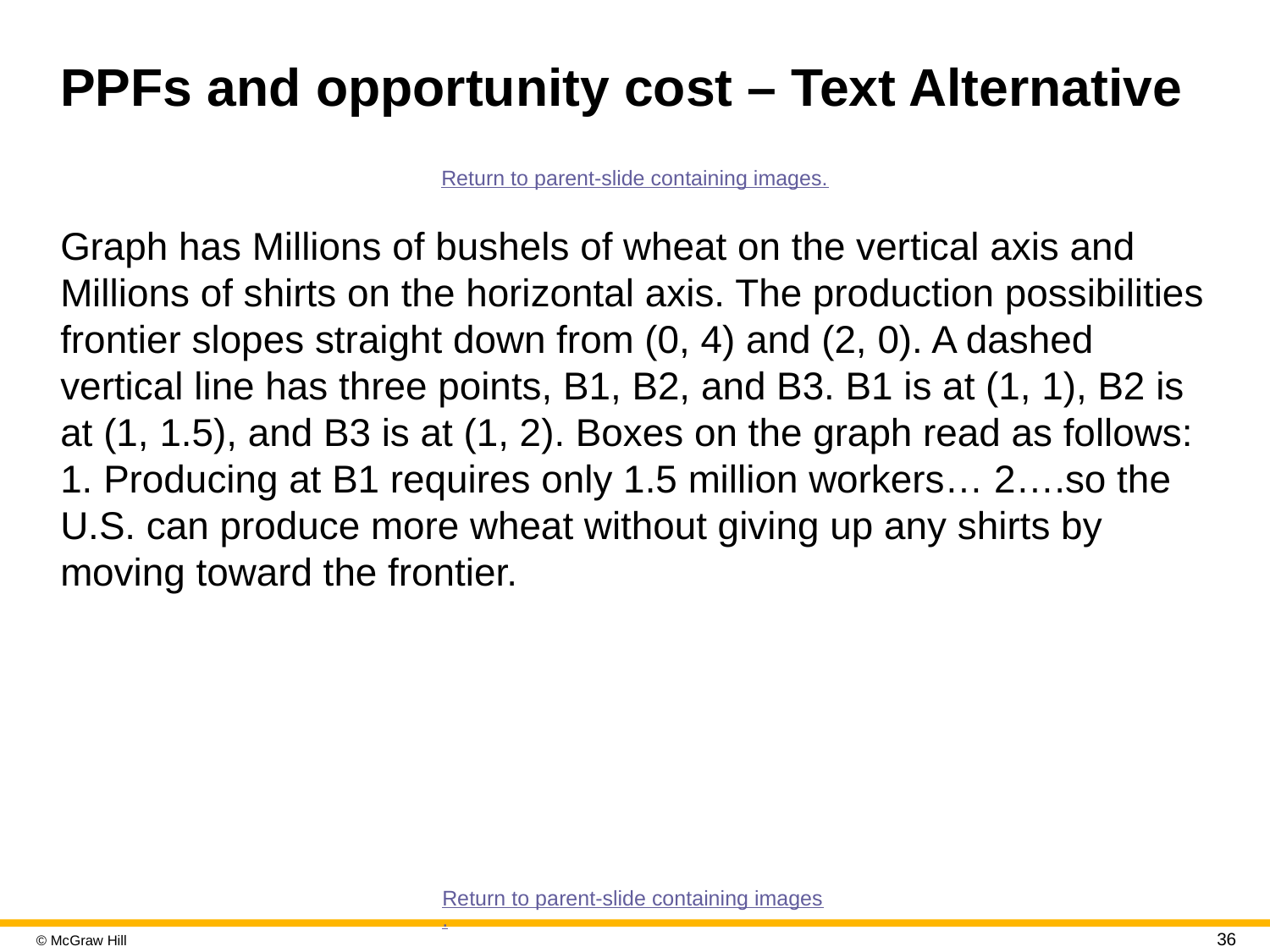

# PPFs and opportunity cost – Text Alternative
Return to parent-slide containing images.
Graph has Millions of bushels of wheat on the vertical axis and Millions of shirts on the horizontal axis. The production possibilities frontier slopes straight down from (0, 4) and (2, 0). A dashed vertical line has three points, B1, B2, and B3. B1 is at (1, 1), B2 is at (1, 1.5), and B3 is at (1, 2). Boxes on the graph read as follows: 1. Producing at B1 requires only 1.5 million workers… 2….so the U.S. can produce more wheat without giving up any shirts by moving toward the frontier.
Return to parent-slide containing images.